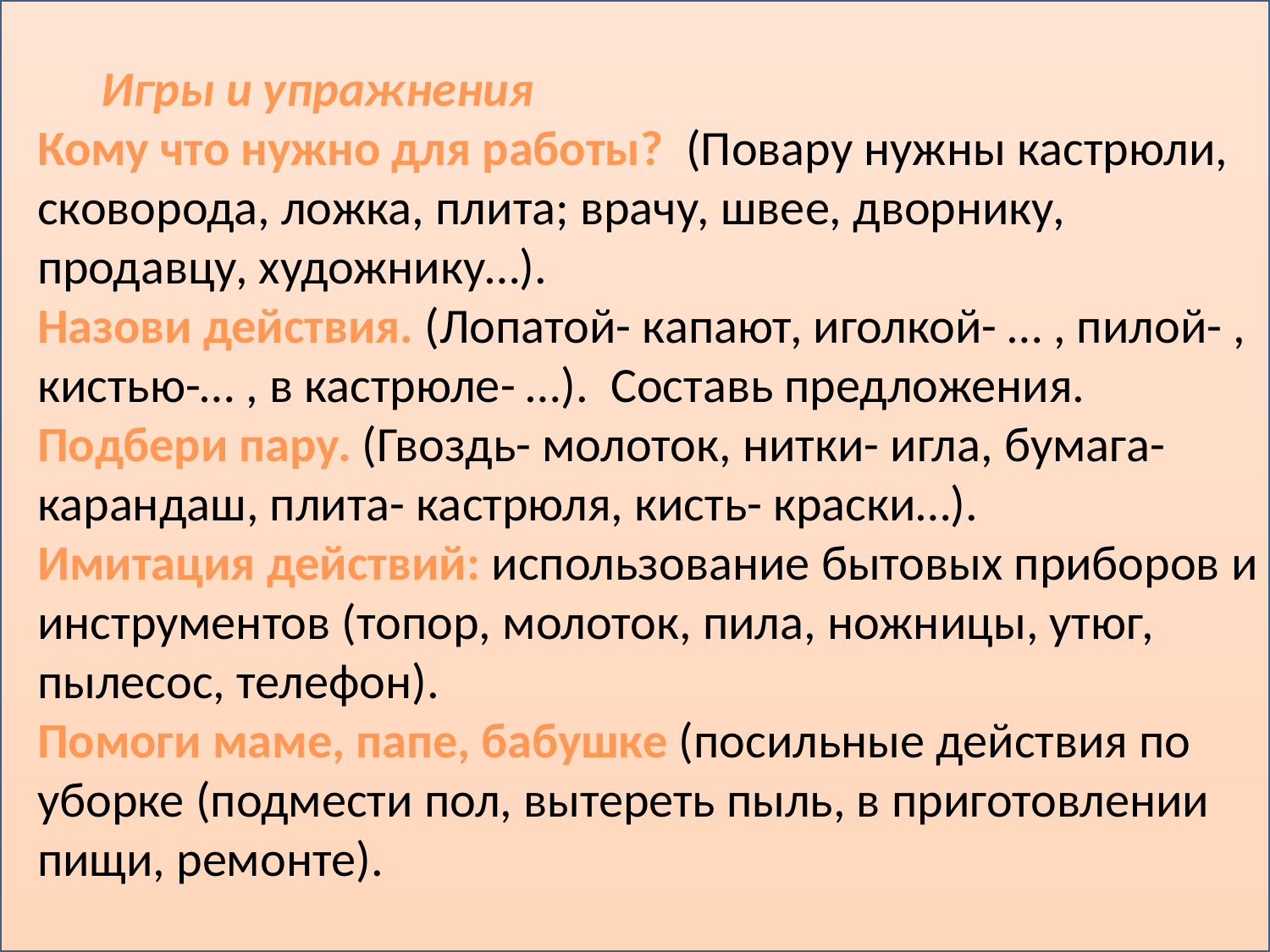

Игры и упражнения
Кому что нужно для работы?  (Повару нужны кастрюли, сковорода, ложка, плита; врачу, швее, дворнику, продавцу, художнику…).
Назови действия. (Лопатой- капают, иголкой- … , пилой- , кистью-… , в кастрюле- …).  Составь предложения.
Подбери пару. (Гвоздь- молоток, нитки- игла, бумага- карандаш, плита- кастрюля, кисть- краски…).
Имитация действий: использование бытовых приборов и  инструментов (топор, молоток, пила, ножницы, утюг, пылесос, телефон).
Помоги маме, папе, бабушке (посильные действия по уборке (подмести пол, вытереть пыль, в приготовлении пищи, ремонте).